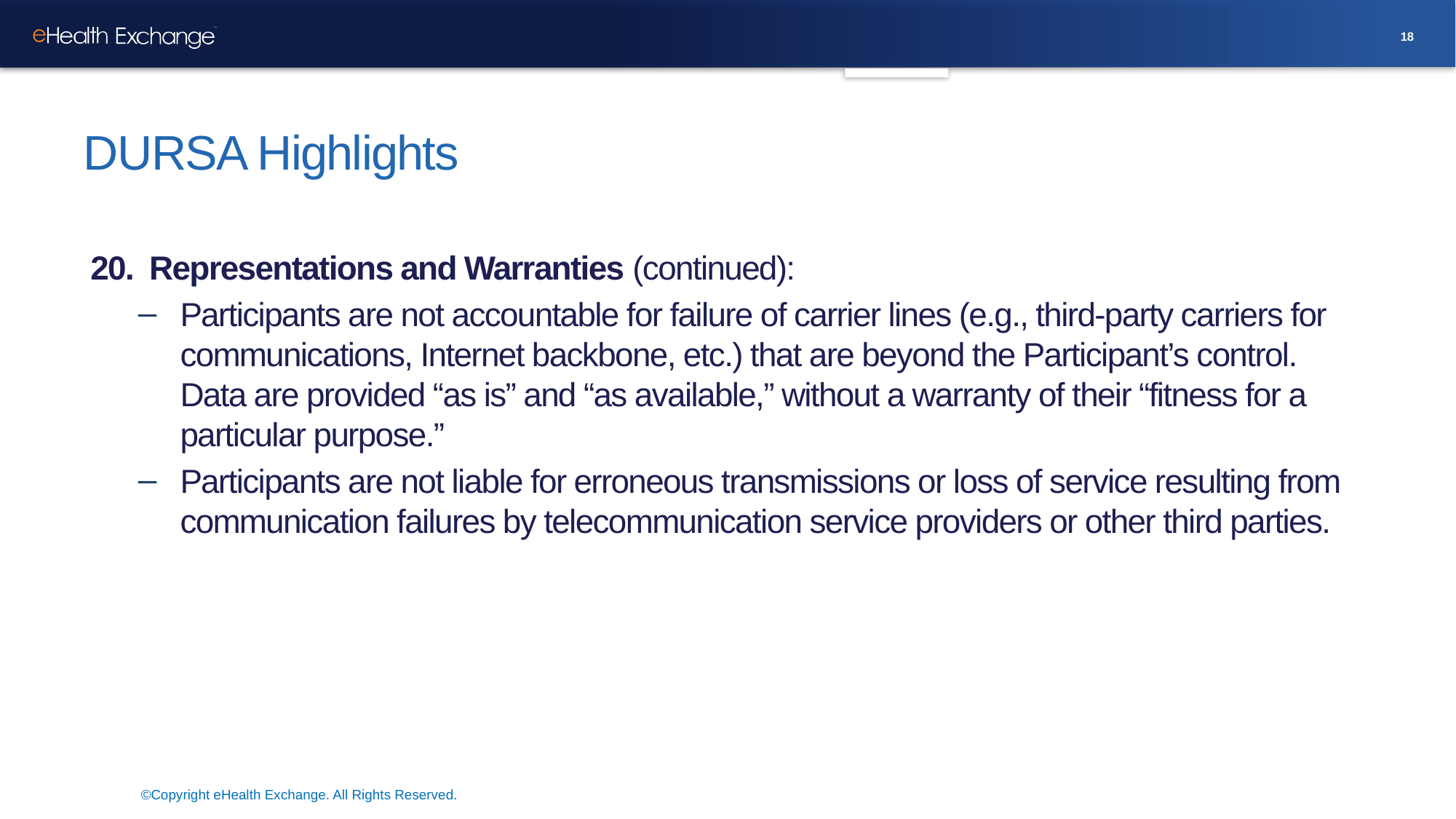

18
# DURSA Highlights
20.  Representations and Warranties (continued):
Participants are not accountable for failure of carrier lines (e.g., third-party carriers for communications, Internet backbone, etc.) that are beyond the Participant’s control.  Data are provided “as is” and “as available,” without a warranty of their “fitness for a particular purpose.”
Participants are not liable for erroneous transmissions or loss of service resulting from communication failures by telecommunication service providers or other third parties.

©Copyright eHealth Exchange. All Rights Reserved.